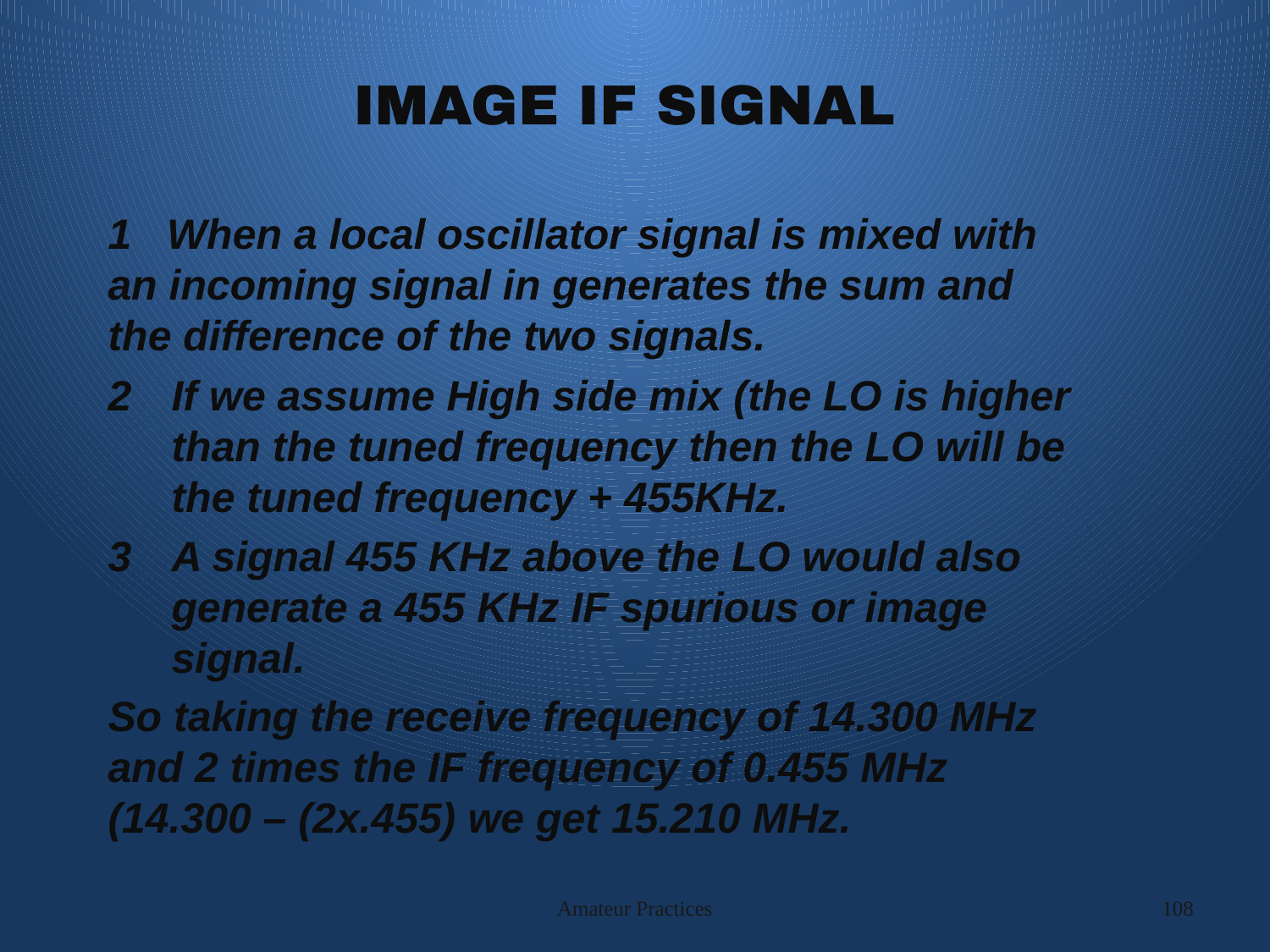

# IMAGE IF SIGNAL
1   When a local oscillator signal is mixed with an incoming signal in generates the sum and the difference of the two signals.
If we assume High side mix (the LO is higher than the tuned frequency then the LO will be the tuned frequency + 455KHz.
A signal 455 KHz above the LO would also generate a 455 KHz IF spurious or image signal.
So taking the receive frequency of 14.300 MHz and 2 times the IF frequency of 0.455 MHz (14.300 – (2x.455) we get 15.210 MHz.

Amateur Practices
108